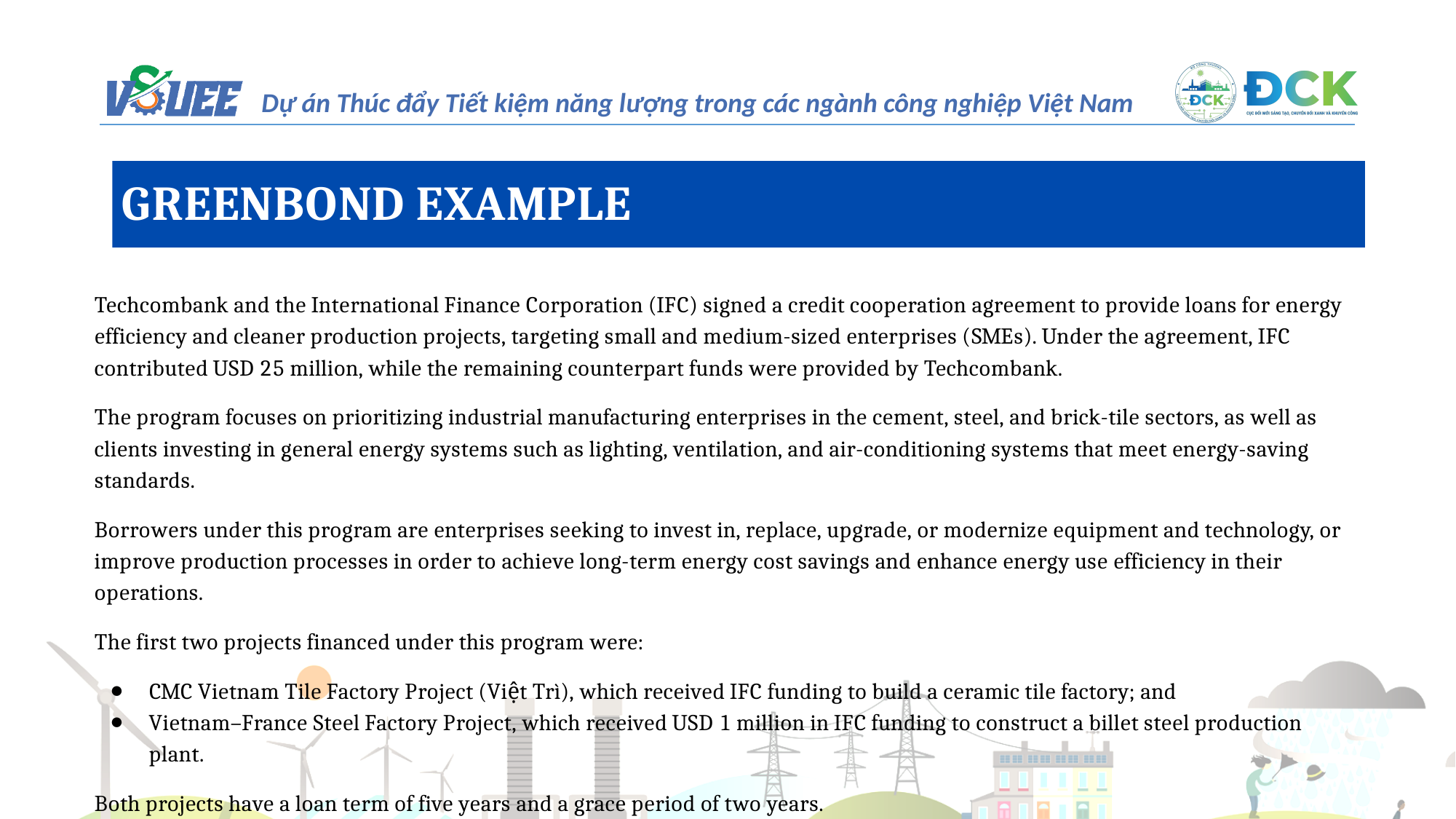

GREENBOND EXAMPLE
Techcombank and the International Finance Corporation (IFC) signed a credit cooperation agreement to provide loans for energy efficiency and cleaner production projects, targeting small and medium-sized enterprises (SMEs). Under the agreement, IFC contributed USD 25 million, while the remaining counterpart funds were provided by Techcombank.
The program focuses on prioritizing industrial manufacturing enterprises in the cement, steel, and brick-tile sectors, as well as clients investing in general energy systems such as lighting, ventilation, and air-conditioning systems that meet energy-saving standards.
Borrowers under this program are enterprises seeking to invest in, replace, upgrade, or modernize equipment and technology, or improve production processes in order to achieve long-term energy cost savings and enhance energy use efficiency in their operations.
The first two projects financed under this program were:
CMC Vietnam Tile Factory Project (Việt Trì), which received IFC funding to build a ceramic tile factory; and
Vietnam–France Steel Factory Project, which received USD 1 million in IFC funding to construct a billet steel production plant.
Both projects have a loan term of five years and a grace period of two years.